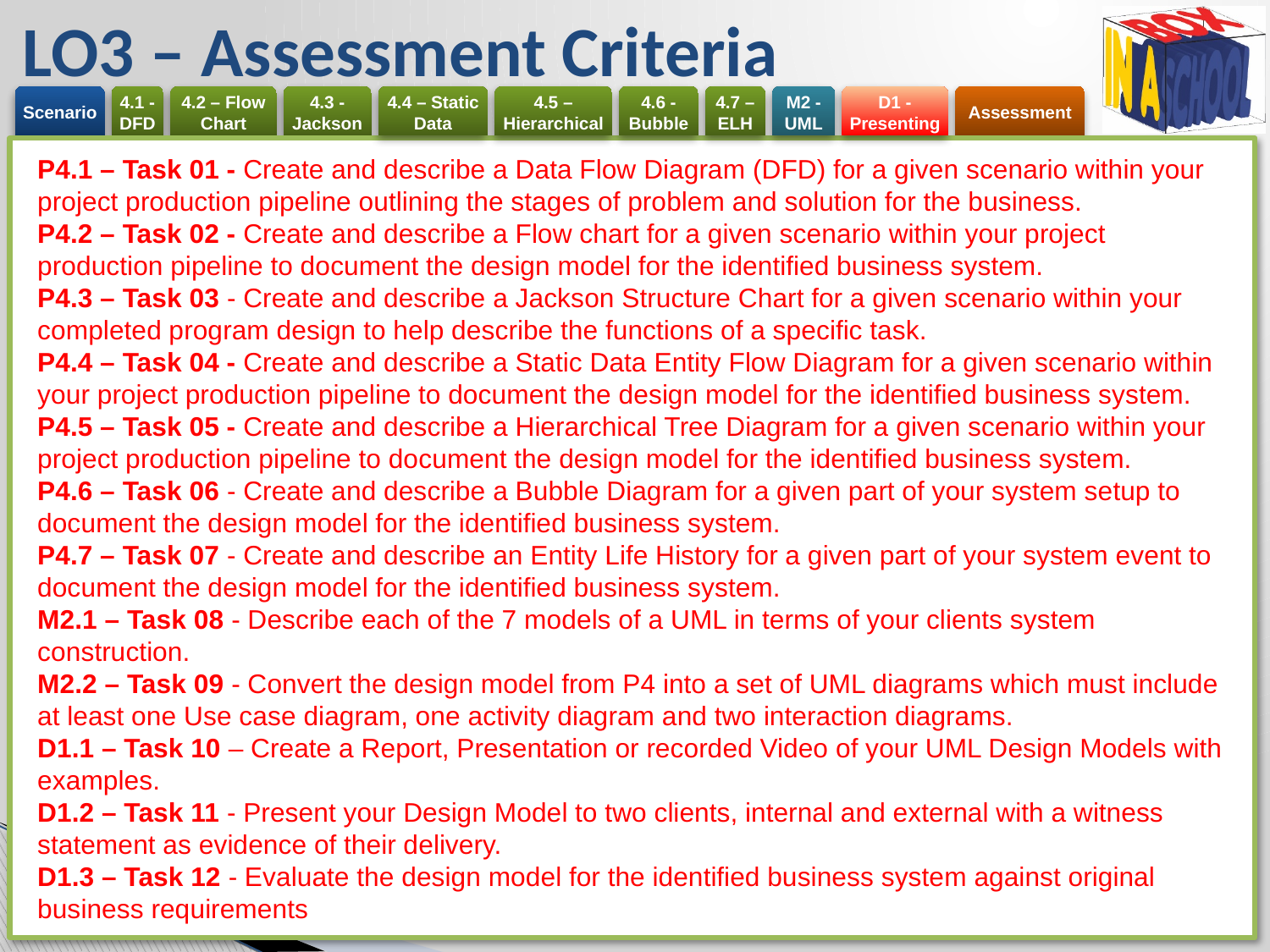

# LO3 – Assessment Criteria
P4.1 – Task 01 - Create and describe a Data Flow Diagram (DFD) for a given scenario within your project production pipeline outlining the stages of problem and solution for the business.
P4.2 – Task 02 - Create and describe a Flow chart for a given scenario within your project production pipeline to document the design model for the identified business system.
P4.3 – Task 03 - Create and describe a Jackson Structure Chart for a given scenario within your completed program design to help describe the functions of a specific task.
P4.4 – Task 04 - Create and describe a Static Data Entity Flow Diagram for a given scenario within your project production pipeline to document the design model for the identified business system.
P4.5 – Task 05 - Create and describe a Hierarchical Tree Diagram for a given scenario within your project production pipeline to document the design model for the identified business system.
P4.6 – Task 06 - Create and describe a Bubble Diagram for a given part of your system setup to document the design model for the identified business system.
P4.7 – Task 07 - Create and describe an Entity Life History for a given part of your system event to document the design model for the identified business system.
M2.1 – Task 08 - Describe each of the 7 models of a UML in terms of your clients system construction.
M2.2 – Task 09 - Convert the design model from P4 into a set of UML diagrams which must include at least one Use case diagram, one activity diagram and two interaction diagrams.
D1.1 – Task 10 – Create a Report, Presentation or recorded Video of your UML Design Models with examples.
D1.2 – Task 11 - Present your Design Model to two clients, internal and external with a witness statement as evidence of their delivery.
D1.3 – Task 12 - Evaluate the design model for the identified business system against original business requirements